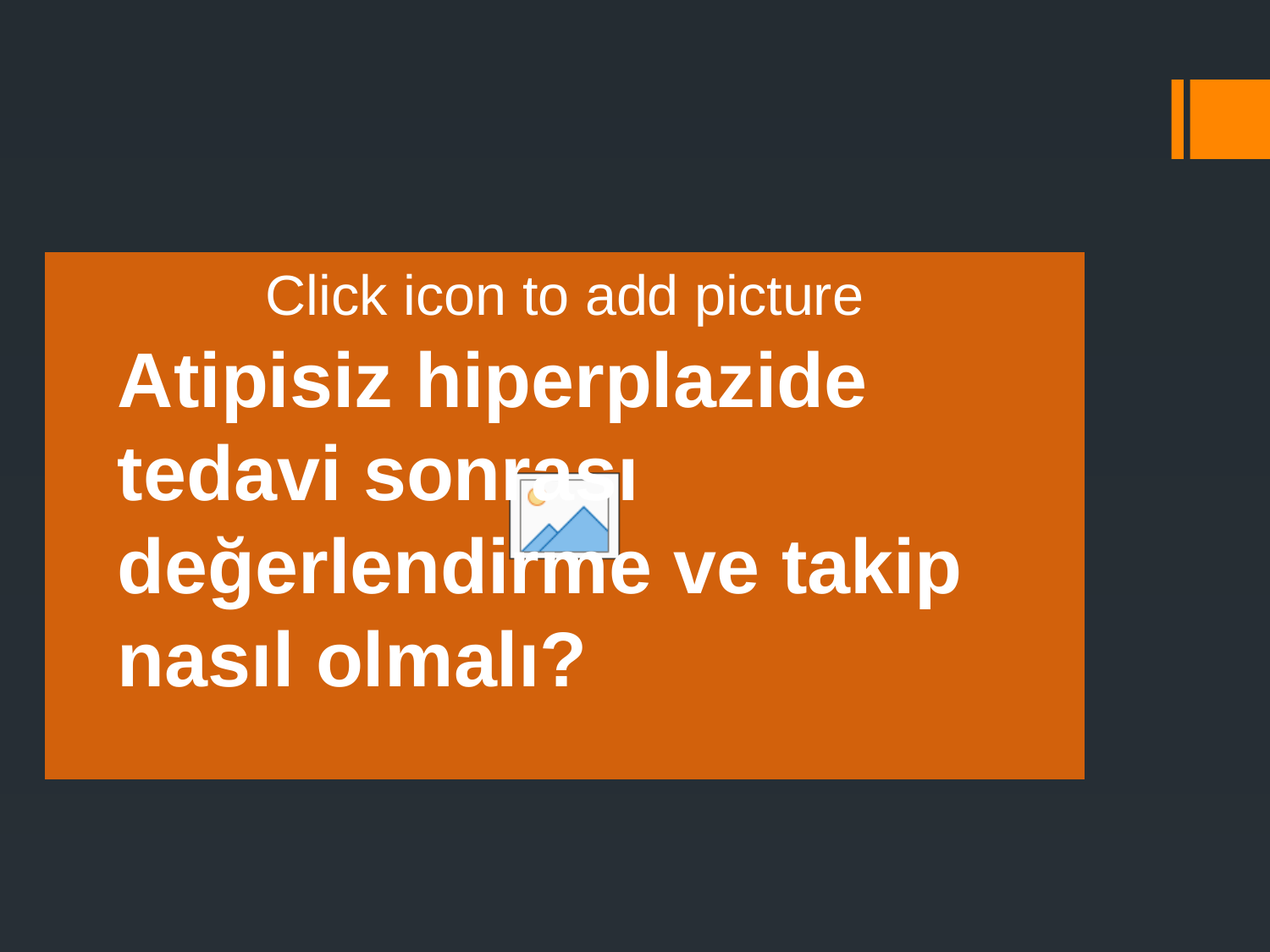

#
Atipisiz hiperplazide tedavi sonrası değerlendirme ve takip nasıl olmalı?